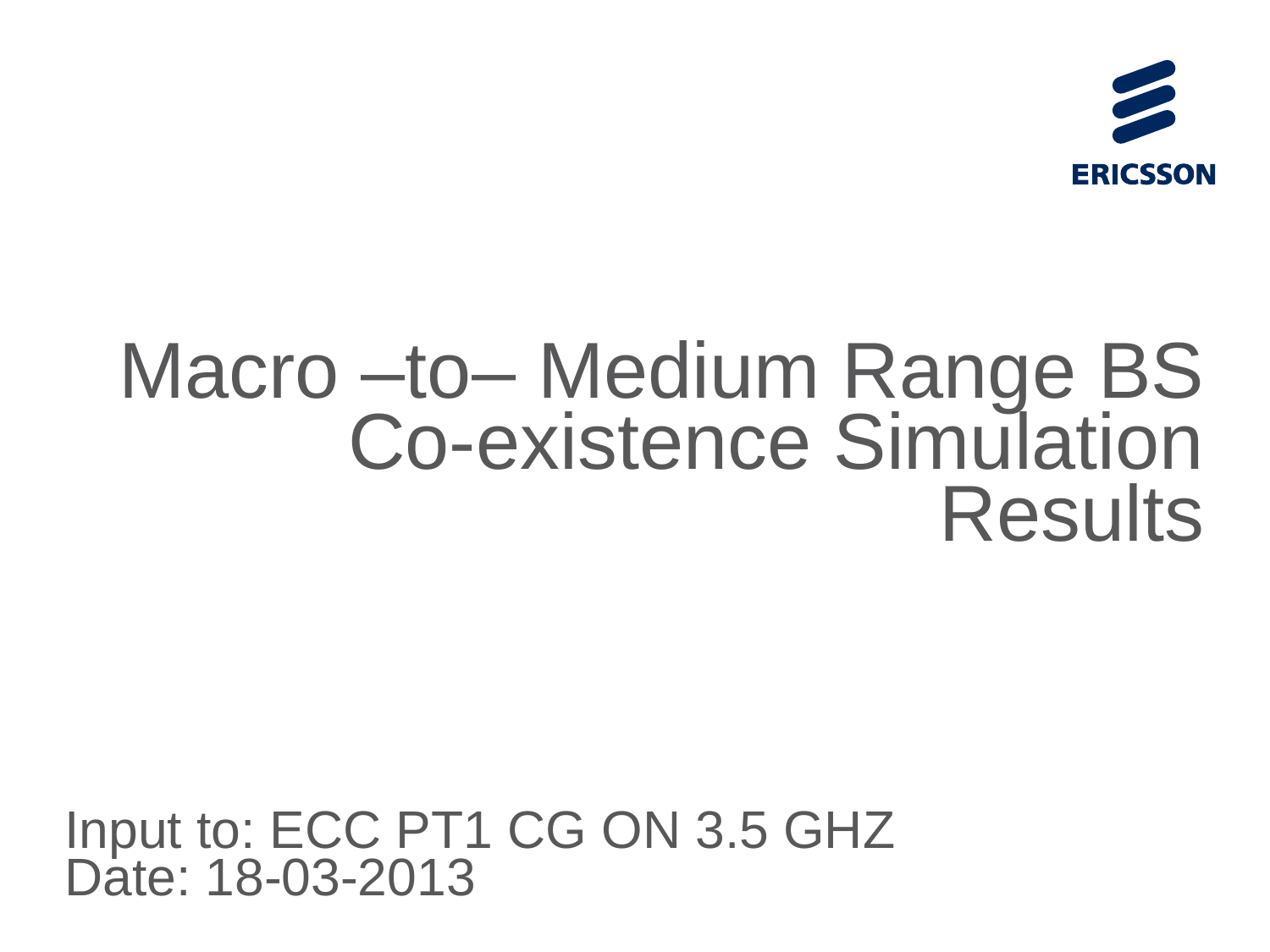

# Macro –to– Medium Range BS Co-existence Simulation Results
Input to: ECC PT1 CG ON 3.5 GHZ
Date: 18-03-2013